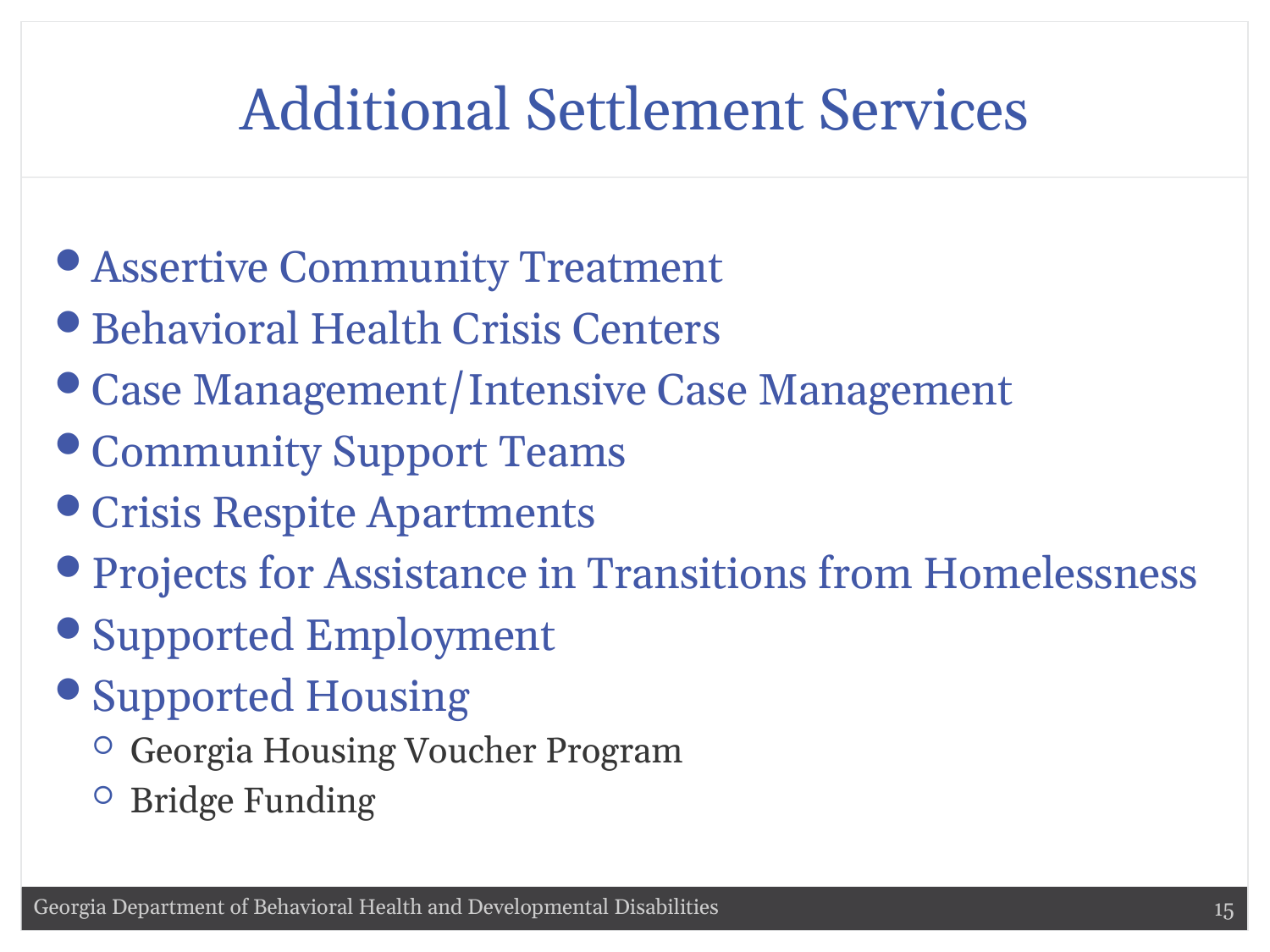

# Additional Settlement Services
Assertive Community Treatment
Behavioral Health Crisis Centers
Case Management/Intensive Case Management
Community Support Teams
Crisis Respite Apartments
Projects for Assistance in Transitions from Homelessness
Supported Employment
Supported Housing
Georgia Housing Voucher Program
Bridge Funding